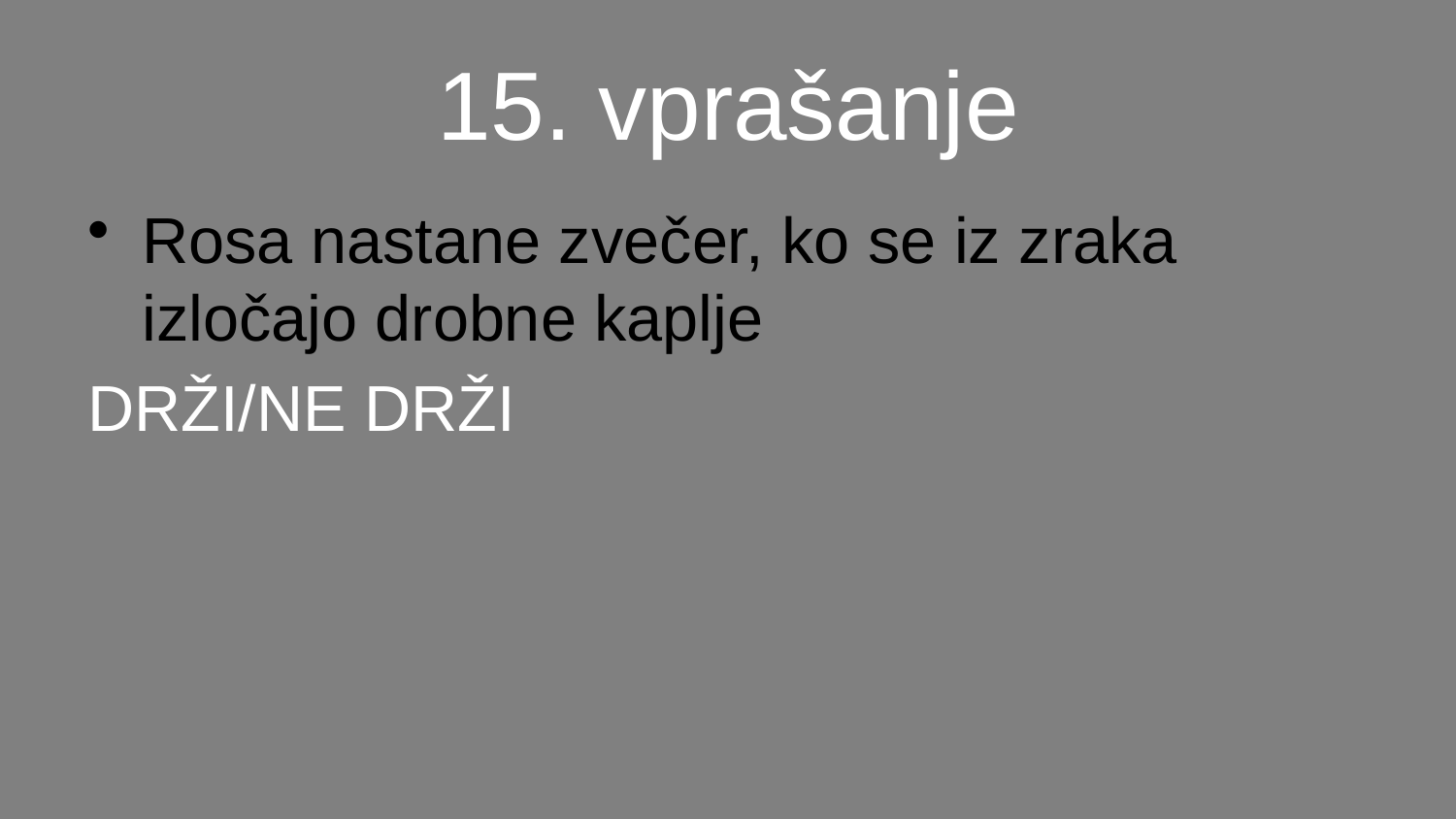

# 15. vprašanje
Rosa nastane zvečer, ko se iz zraka izločajo drobne kaplje
DRŽI/NE DRŽI